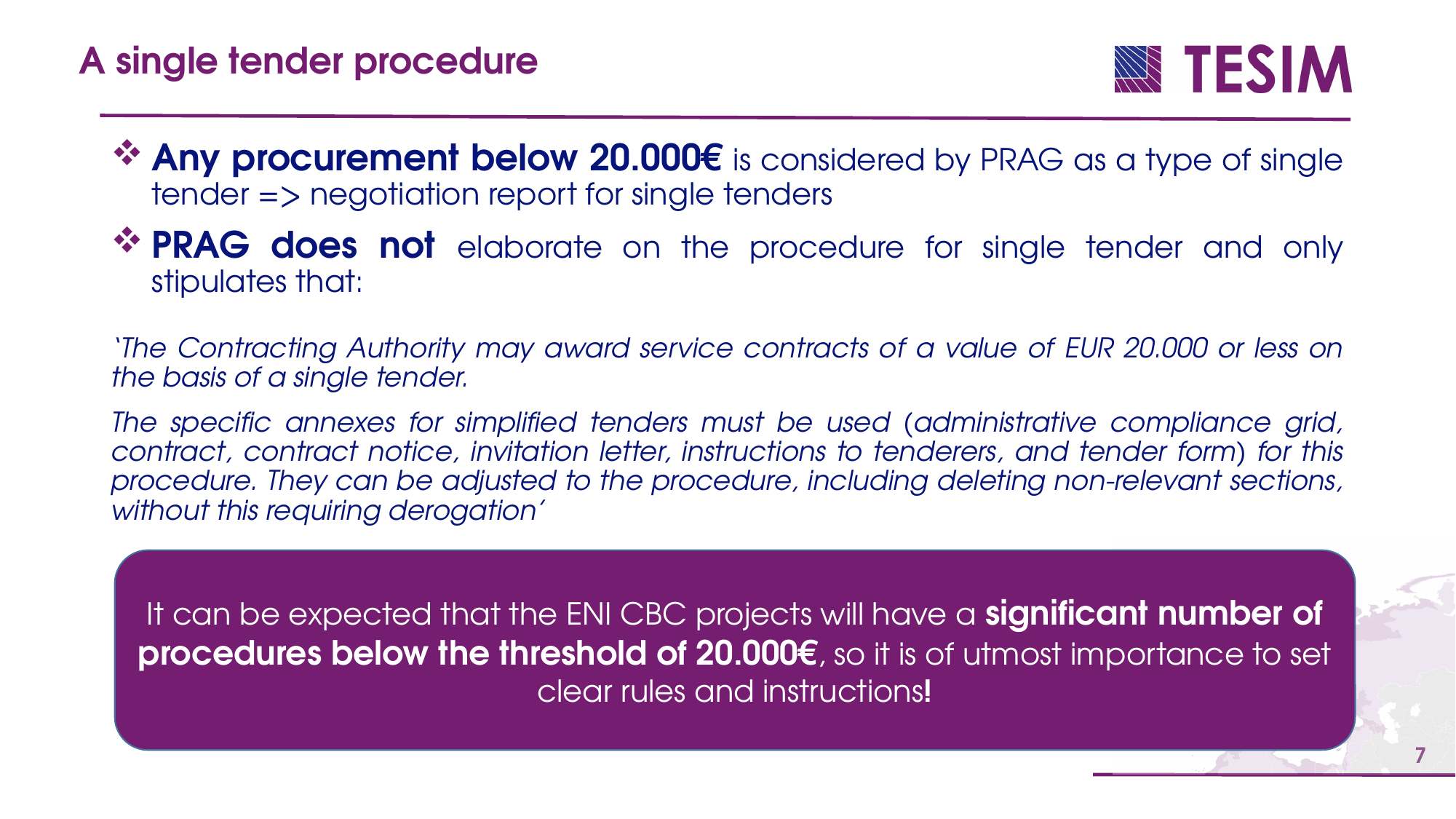

A single tender procedure
Any procurement below 20.000€ is considered by PRAG as a type of single tender => negotiation report for single tenders
PRAG does not elaborate on the procedure for single tender and only stipulates that:

‘The Contracting Authority may award service contracts of a value of EUR 20.000 or less on the basis of a single tender.
The specific annexes for simplified tenders must be used (administrative compliance grid, contract, contract notice, invitation letter, instructions to tenderers, and tender form) for this procedure. They can be adjusted to the procedure, including deleting non-relevant sections, without this requiring derogation’

It can be expected that the ENI CBC projects will have a significant number of procedures below the threshold of 20.000€, so it is of utmost importance to set clear rules and instructions!